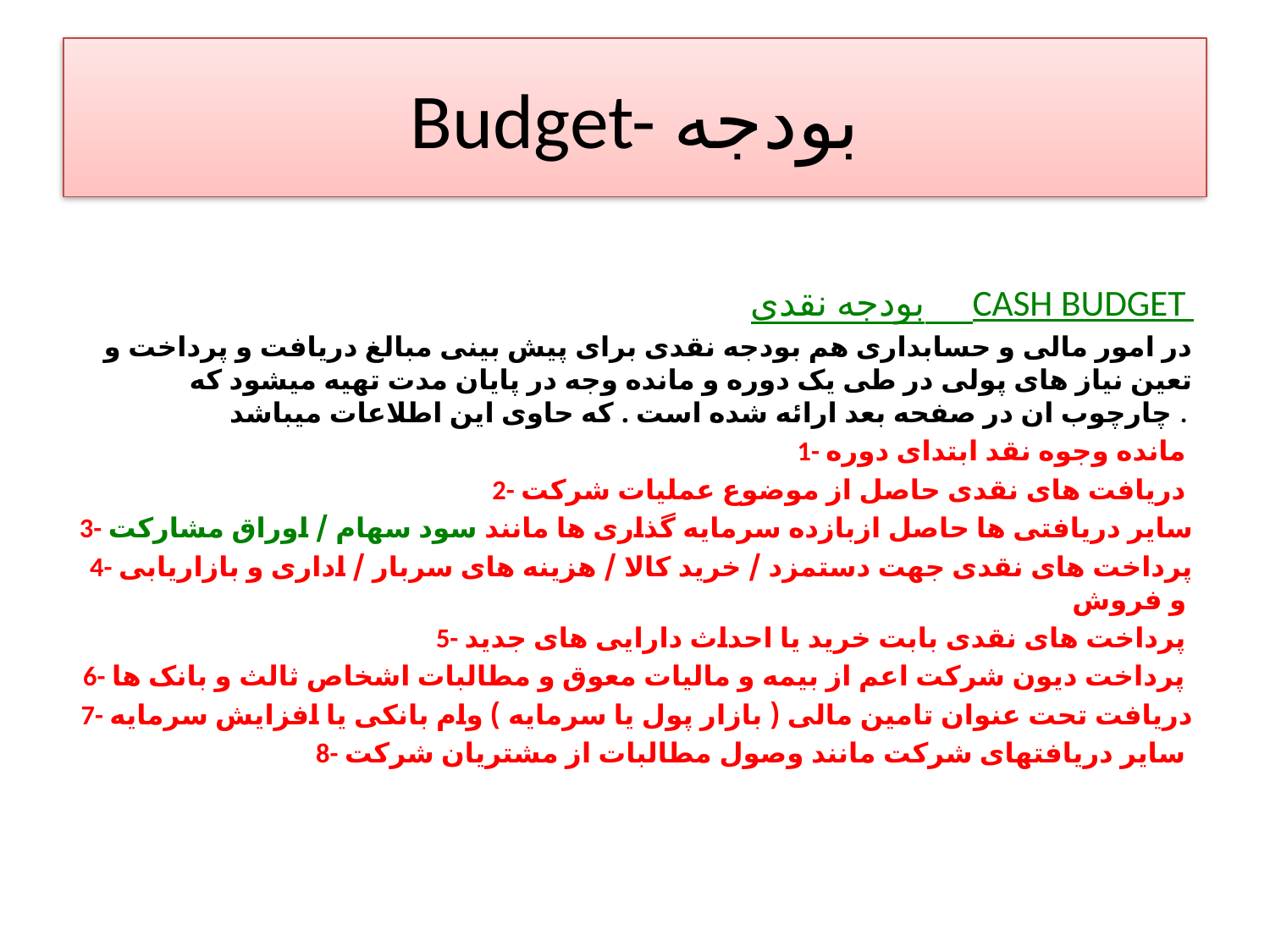

# Budget- بودجه

بودجه نقدی     CASH BUDGET
در امور مالی و حسابداری هم بودجه نقدی برای پیش بینی مبالغ دریافت و پرداخت و تعین نیاز های پولی در طی یک دوره و مانده وجه در پایان مدت تهیه میشود که چارچوب ان در صفحه بعد ارائه شده است . که حاوی این اطلاعات میباشد .
1- مانده وجوه نقد ابتدای دوره
2- دریافت های نقدی حاصل از موضوع عملیات شرکت
3- سایر دریافتی ها حاصل ازبازده سرمایه گذاری ها مانند سود سهام / اوراق مشارکت
4- پرداخت های نقدی جهت دستمزد / خرید کالا / هزینه های سربار / اداری و بازاریابی و فروش
5- پرداخت های نقدی بابت خرید یا احداث دارایی های جدید
6- پرداخت دیون شرکت اعم از بیمه و مالیات معوق و مطالبات اشخاص ثالث و بانک ها
7- دریافت تحت عنوان تامین مالی ( بازار پول یا سرمایه ) وام بانکی یا افزایش سرمایه
8- سایر دریافتهای شرکت مانند وصول مطالبات از مشتریان شرکت